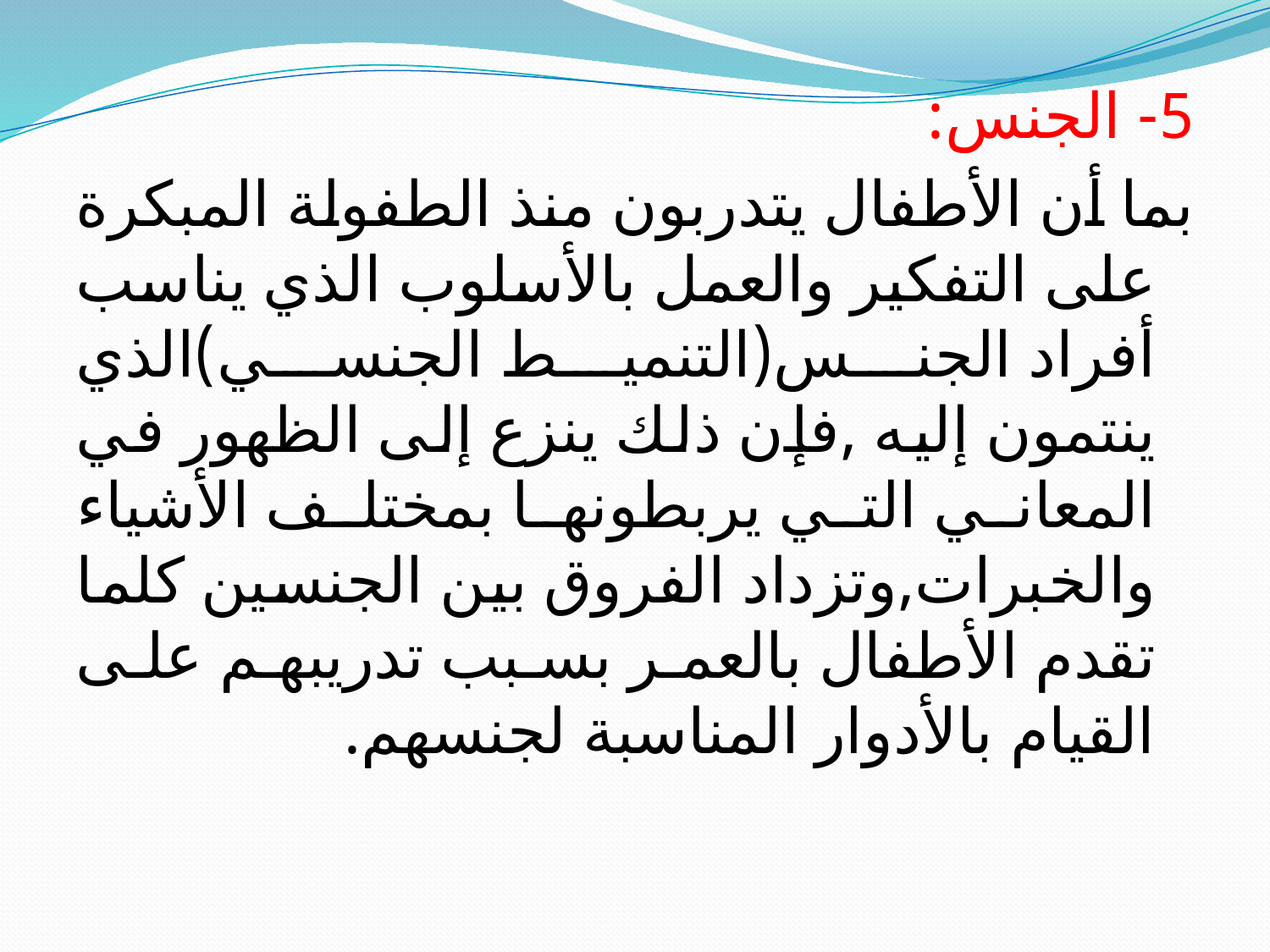

5- الجنس:
بما أن الأطفال يتدربون منذ الطفولة المبكرة على التفكير والعمل بالأسلوب الذي يناسب أفراد الجنس(التنميط الجنسي)الذي ينتمون إليه ,فإن ذلك ينزع إلى الظهور في المعاني التي يربطونها بمختلف الأشياء والخبرات,وتزداد الفروق بين الجنسين كلما تقدم الأطفال بالعمر بسبب تدريبهم على القيام بالأدوار المناسبة لجنسهم.